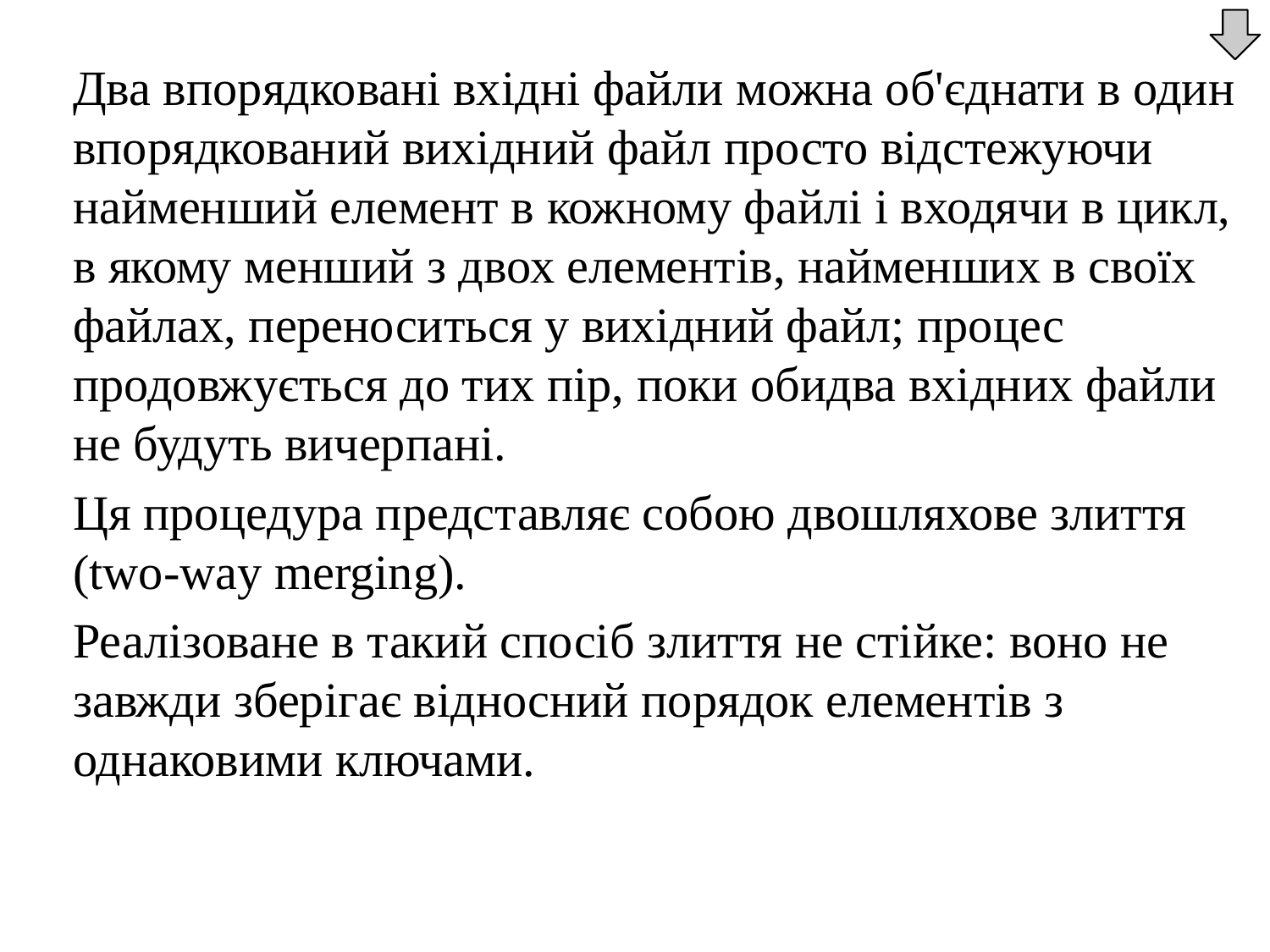

Два впорядковані вхідні файли можна об'єднати в один впорядкований вихідний файл просто відстежуючи найменший елемент в кожному файлі і входячи в цикл, в якому менший з двох елементів, найменших в своїх файлах, переноситься у вихідний файл; процес продовжується до тих пір, поки обидва вхідних файли не будуть вичерпані.
	Ця процедура представляє собою двошляхове злиття (two-way merging).
	Реалізоване в такий спосіб злиття не стійке: воно не завжди зберігає відносний порядок елементів з однаковими ключами.